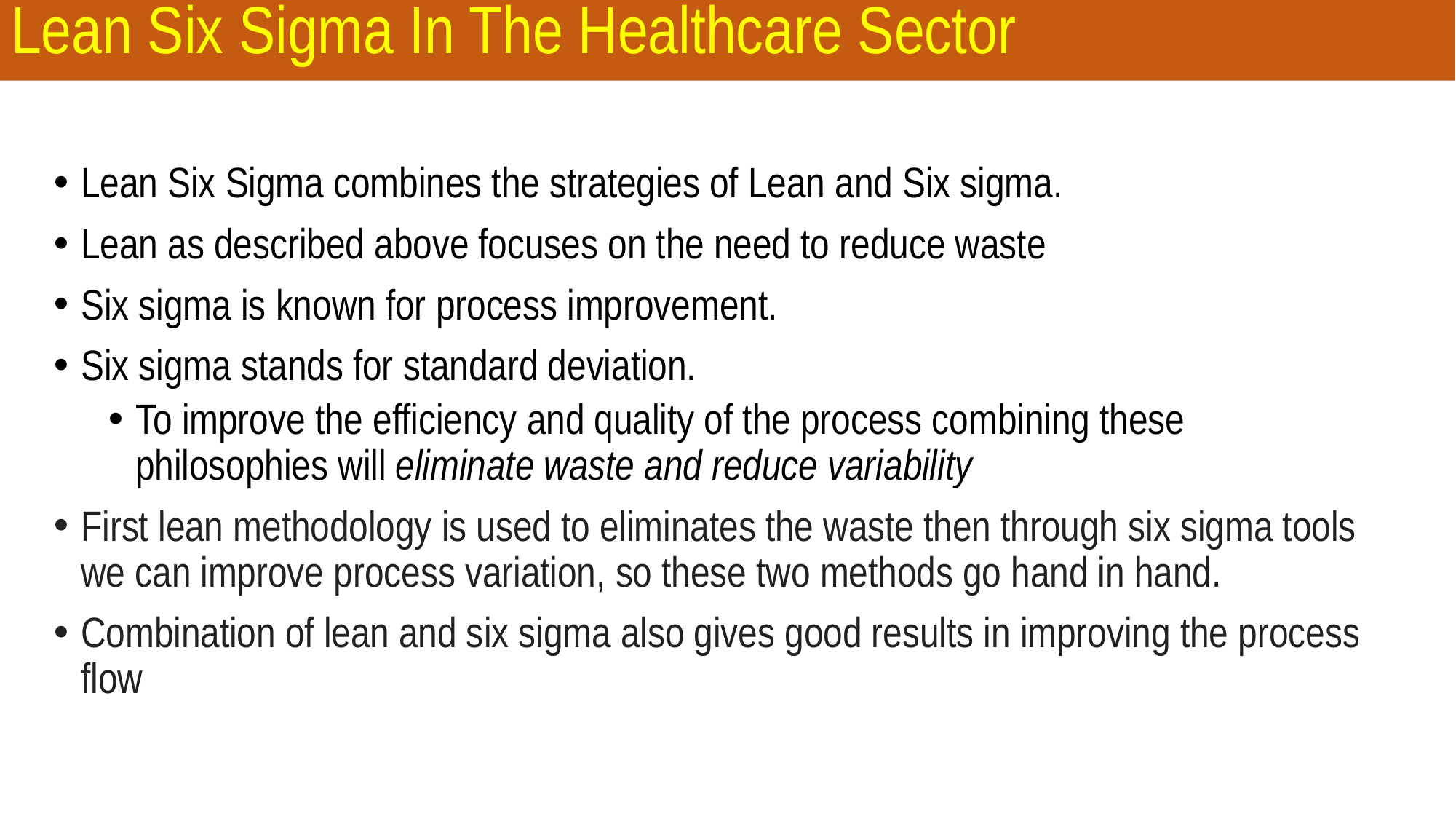

# Lean Six Sigma In The Healthcare Sector
Lean Six Sigma combines the strategies of Lean and Six sigma.
Lean as described above focuses on the need to reduce waste
Six sigma is known for process improvement.
Six sigma stands for standard deviation.
To improve the efficiency and quality of the process combining these philosophies will eliminate waste and reduce variability
First lean methodology is used to eliminates the waste then through six sigma tools we can improve process variation, so these two methods go hand in hand.
Combination of lean and six sigma also gives good results in improving the process flow